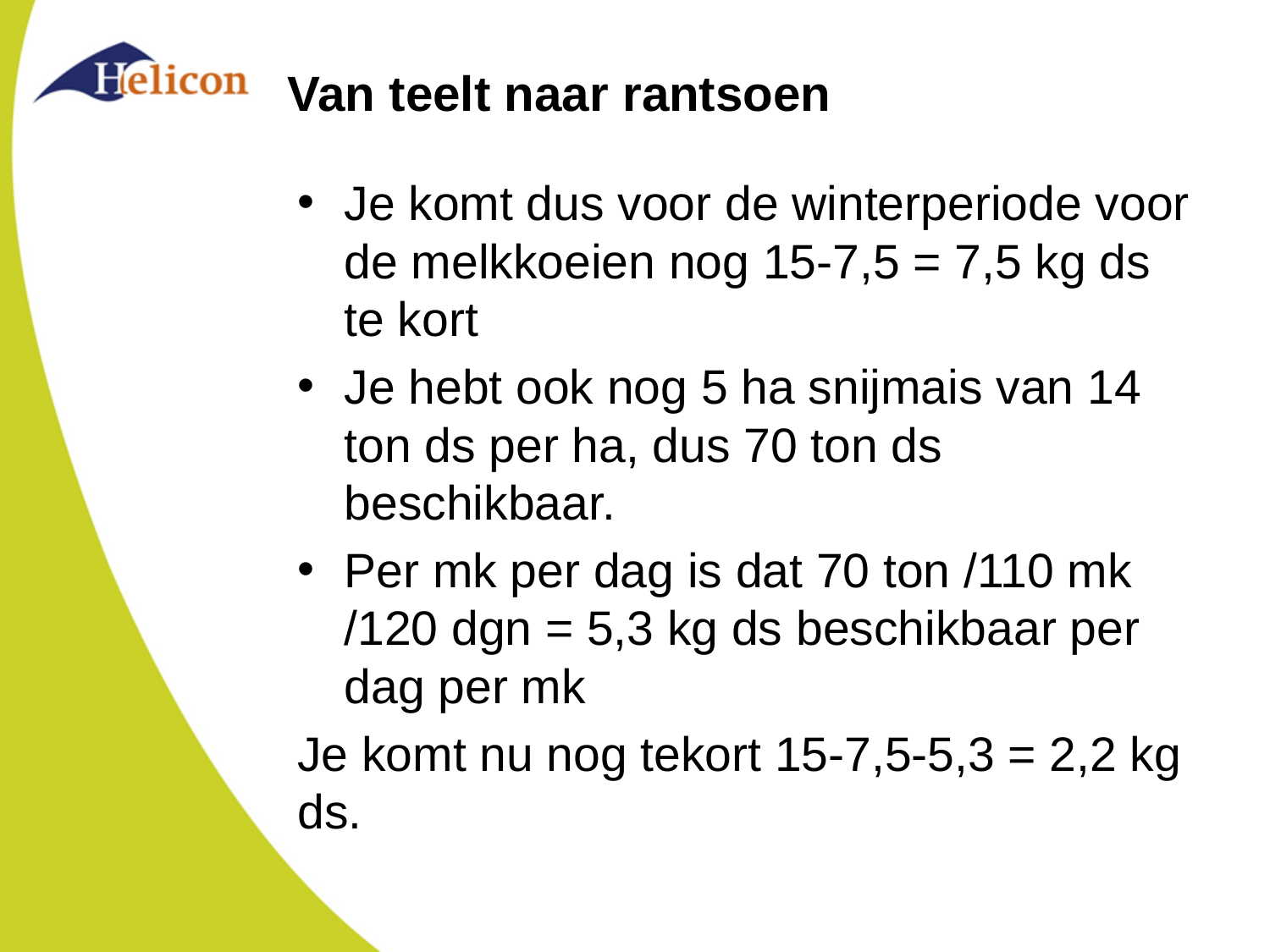

# Van teelt naar rantsoen
Je komt dus voor de winterperiode voor de melkkoeien nog 15-7,5 = 7,5 kg ds te kort
Je hebt ook nog 5 ha snijmais van 14 ton ds per ha, dus 70 ton ds beschikbaar.
Per mk per dag is dat 70 ton /110 mk /120 dgn = 5,3 kg ds beschikbaar per dag per mk
Je komt nu nog tekort 15-7,5-5,3 = 2,2 kg ds.